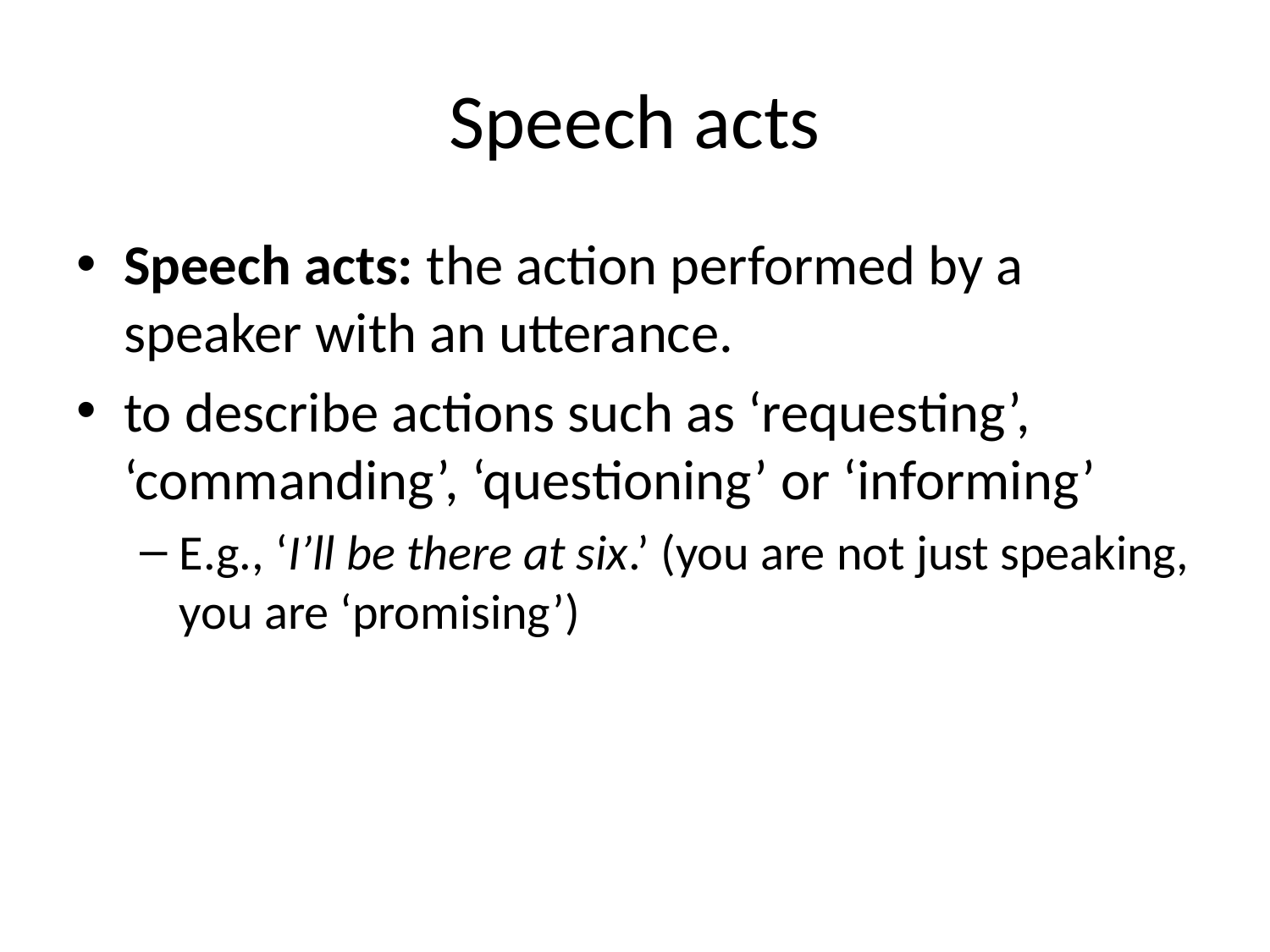

# Speech acts
Speech acts: the action performed by a speaker with an utterance.
to describe actions such as ‘requesting’, ‘commanding’, ‘questioning’ or ‘informing’
E.g., ‘I’ll be there at six.’ (you are not just speaking, you are ‘promising’)